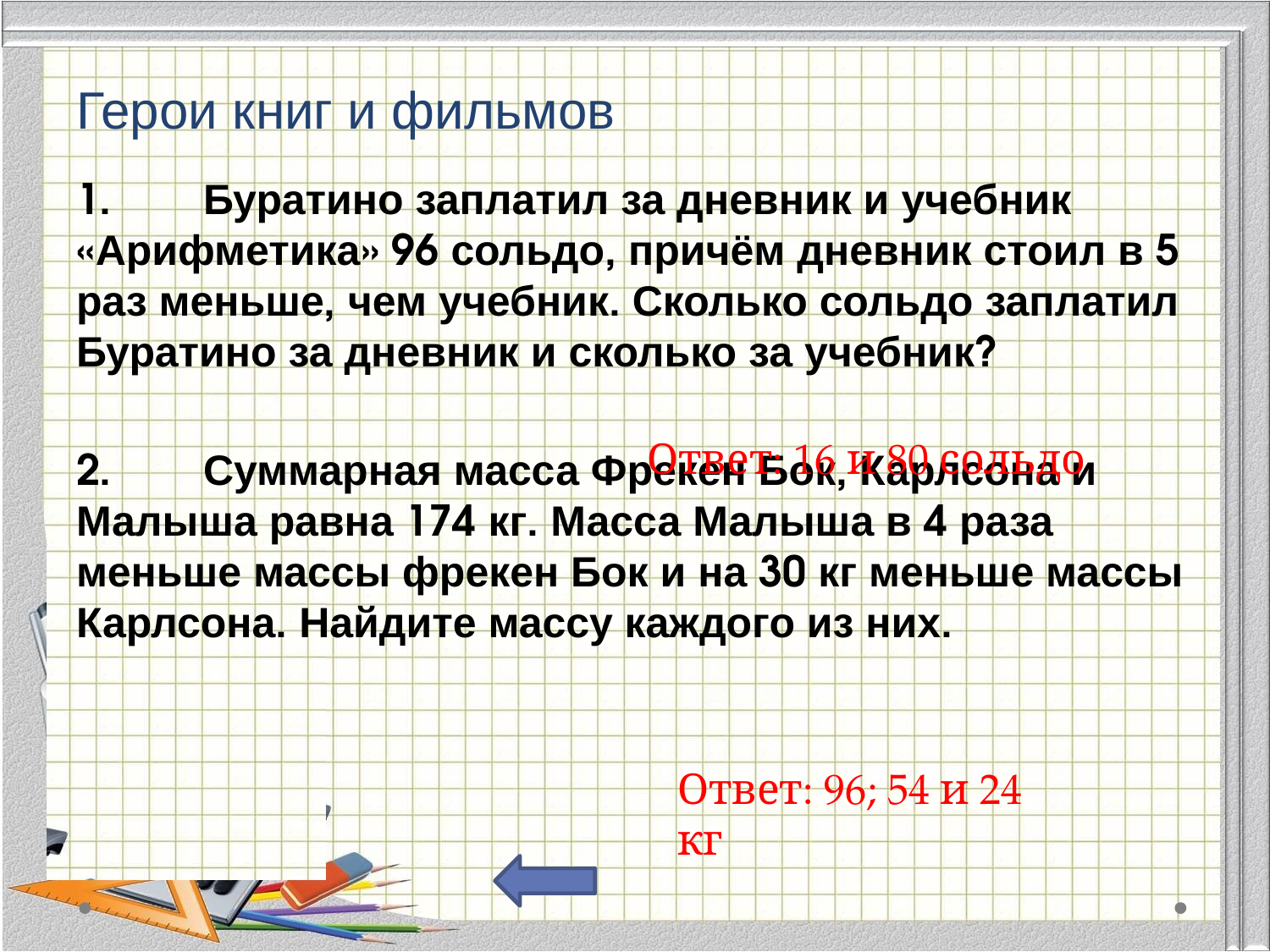

# Герои книг и фильмов
1.	Буратино заплатил за дневник и учебник «Арифметика» 96 сольдо, причём дневник стоил в 5 раз меньше, чем учебник. Сколько сольдо заплатил Буратино за дневник и сколько за учебник?

2.	Суммарная масса Фрекен Бок, Карлсона и Малыша равна 174 кг. Масса Малыша в 4 раза меньше массы фрекен Бок и на 30 кг меньше массы Карлсона. Найдите массу каждого из них.

Ответ: 16 и 80 сольдо
Ответ: 96; 54 и 24 кг